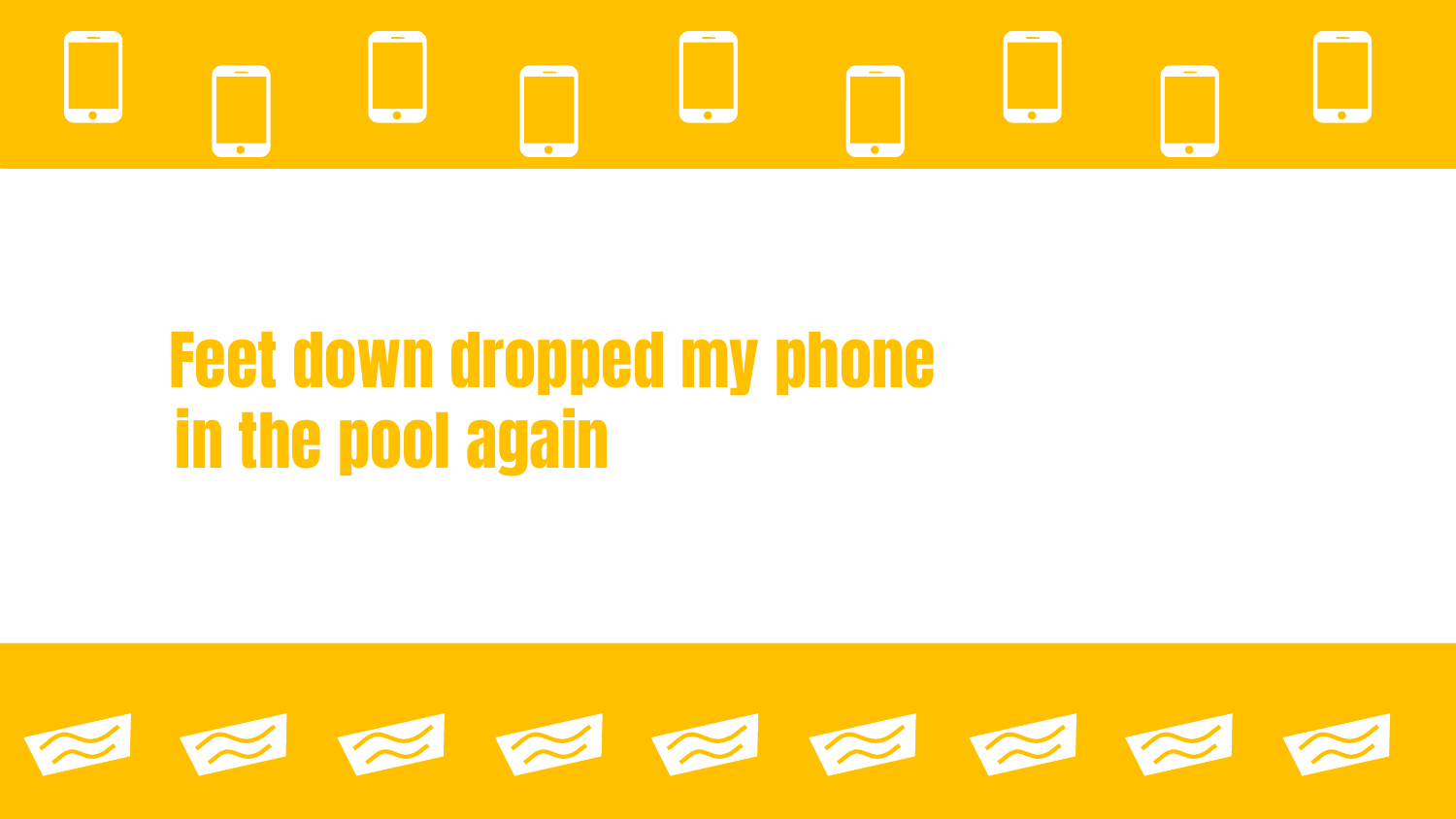

Feet down dropped my phone
in the pool again